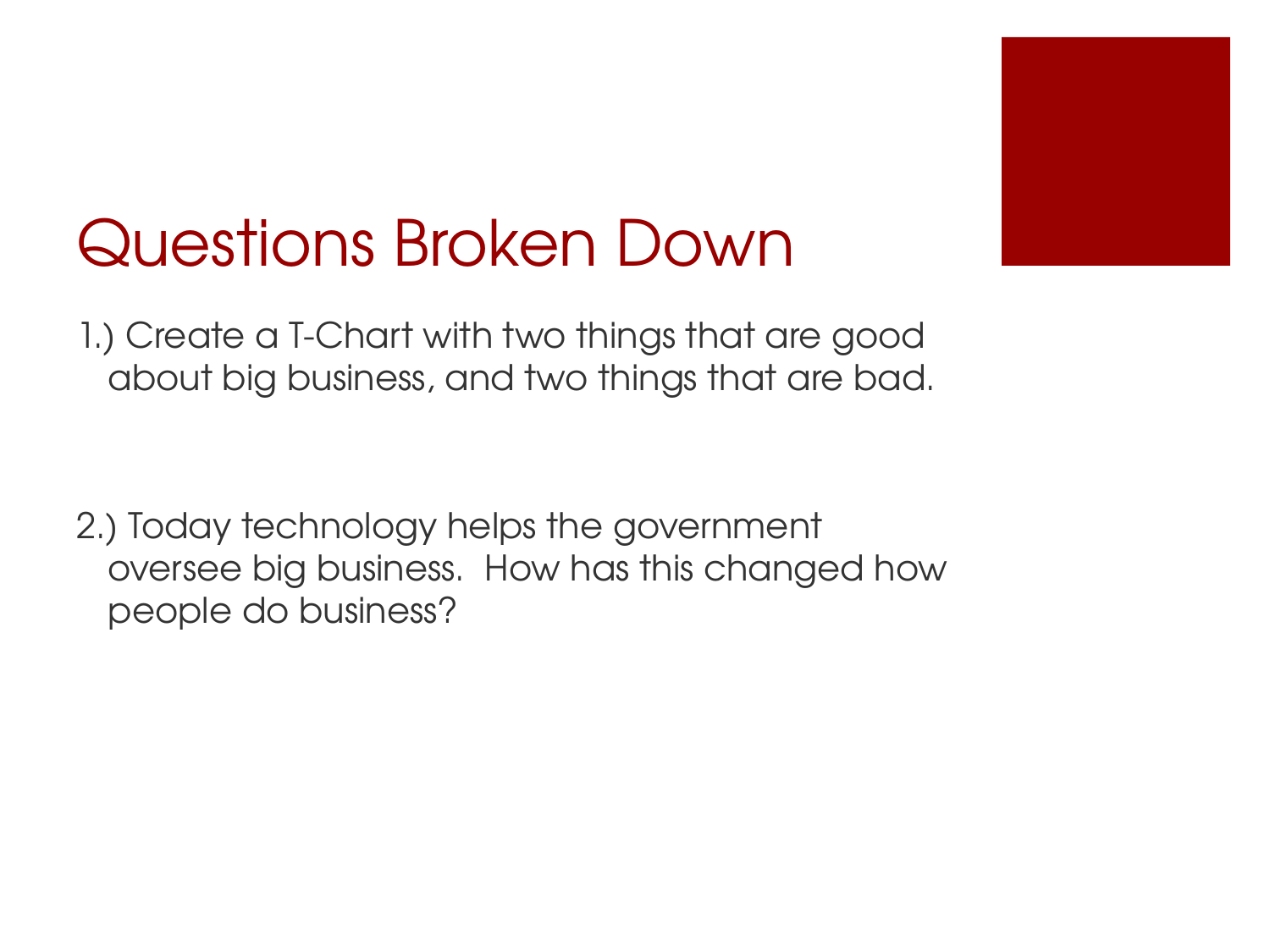

# Questions Broken Down
1.) Create a T-Chart with two things that are good about big business, and two things that are bad.

2.) Today technology helps the government oversee big business.  How has this changed how people do business?